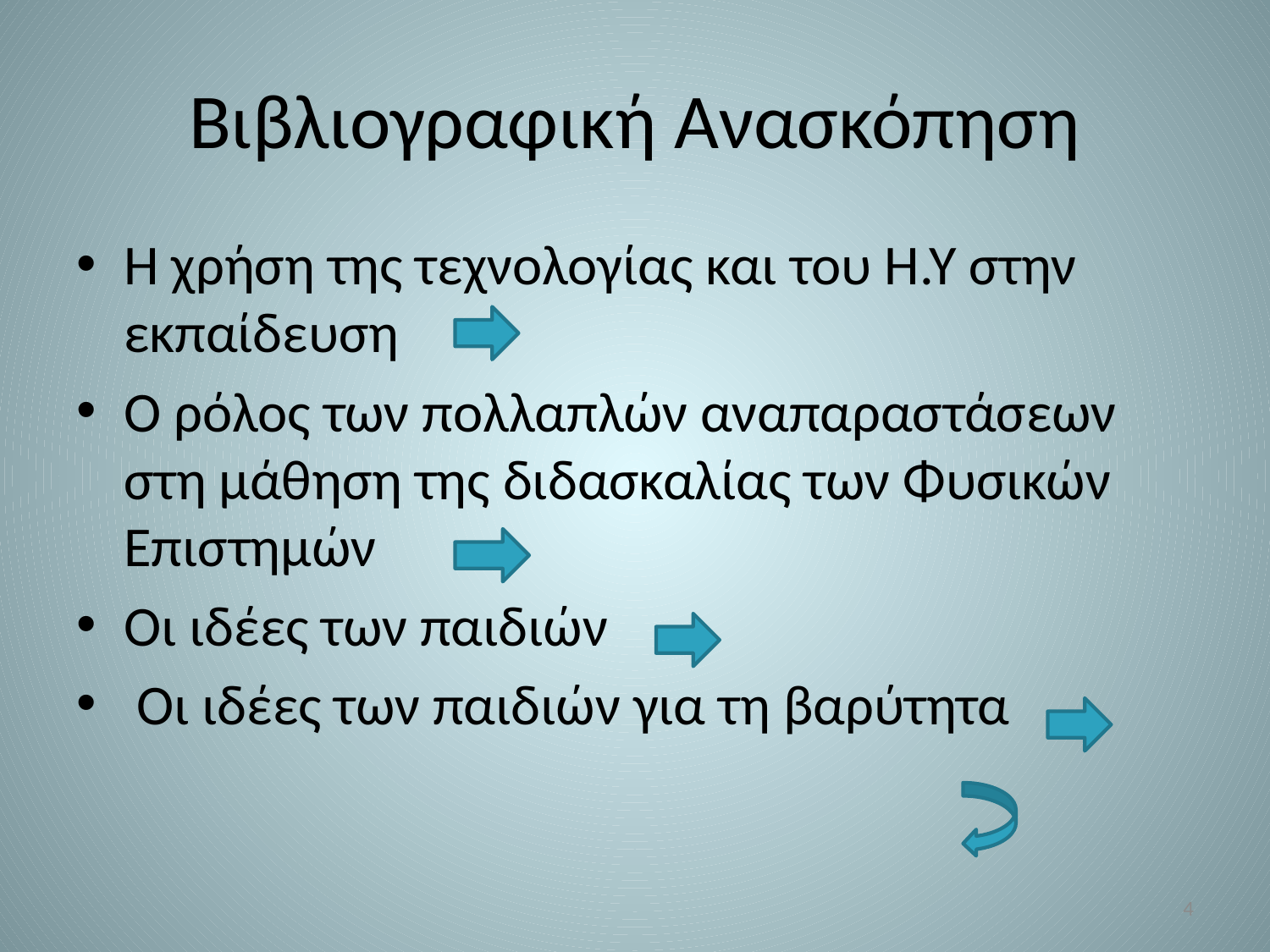

# Βιβλιογραφική Ανασκόπηση
Η χρήση της τεχνολογίας και του Η.Υ στην εκπαίδευση
Ο ρόλος των πολλαπλών αναπαραστάσεων στη μάθηση της διδασκαλίας των Φυσικών Επιστημών
Οι ιδέες των παιδιών
 Οι ιδέες των παιδιών για τη βαρύτητα

4